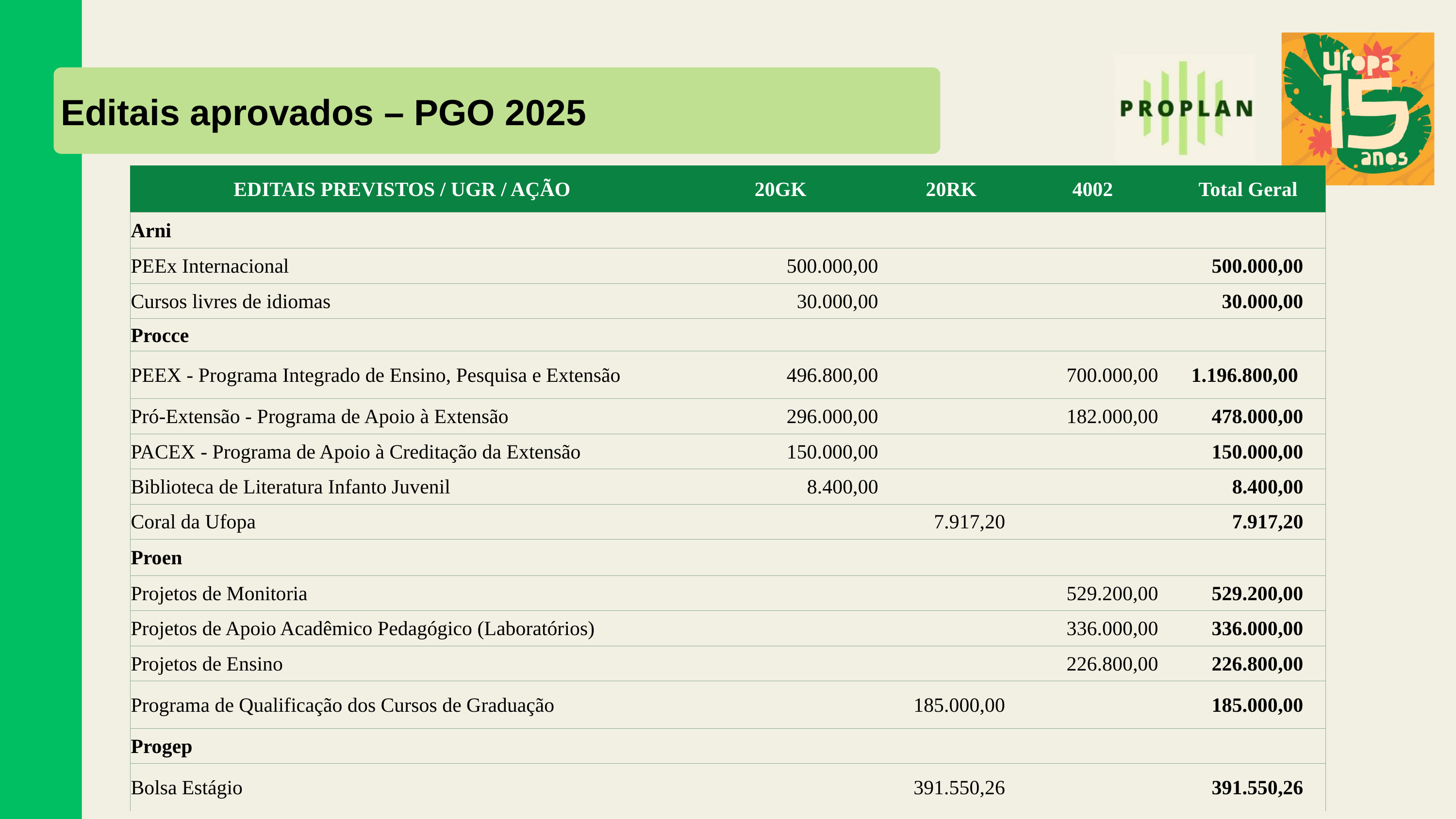

Editais aprovados – PGO 2025

| EDITAIS PREVISTOS / UGR / AÇÃO | 20GK | 20RK | 4002 | Total Geral |
| --- | --- | --- | --- | --- |
| Arni |  |  |  |  |
| PEEx Internacional | 500.000,00 |  |  | 500.000,00 |
| Cursos livres de idiomas | 30.000,00 |  |  | 30.000,00 |
| Procce |  |  |  |  |
| PEEX - Programa Integrado de Ensino, Pesquisa e Extensão | 496.800,00 |  | 700.000,00 | 1.196.800,00 |
| Pró-Extensão - Programa de Apoio à Extensão | 296.000,00 |  | 182.000,00 | 478.000,00 |
| PACEX - Programa de Apoio à Creditação da Extensão | 150.000,00 |  |  | 150.000,00 |
| Biblioteca de Literatura Infanto Juvenil | 8.400,00 |  |  | 8.400,00 |
| Coral da Ufopa |  | 7.917,20 |  | 7.917,20 |
| Proen |  |  |  |  |
| Projetos de Monitoria |  |  | 529.200,00 | 529.200,00 |
| Projetos de Apoio Acadêmico Pedagógico (Laboratórios) |  |  | 336.000,00 | 336.000,00 |
| Projetos de Ensino |  |  | 226.800,00 | 226.800,00 |
| Programa de Qualificação dos Cursos de Graduação |  | 185.000,00 |  | 185.000,00 |
| Progep |  |  |  |  |
| Bolsa Estágio |  | 391.550,26 |  | 391.550,26 |